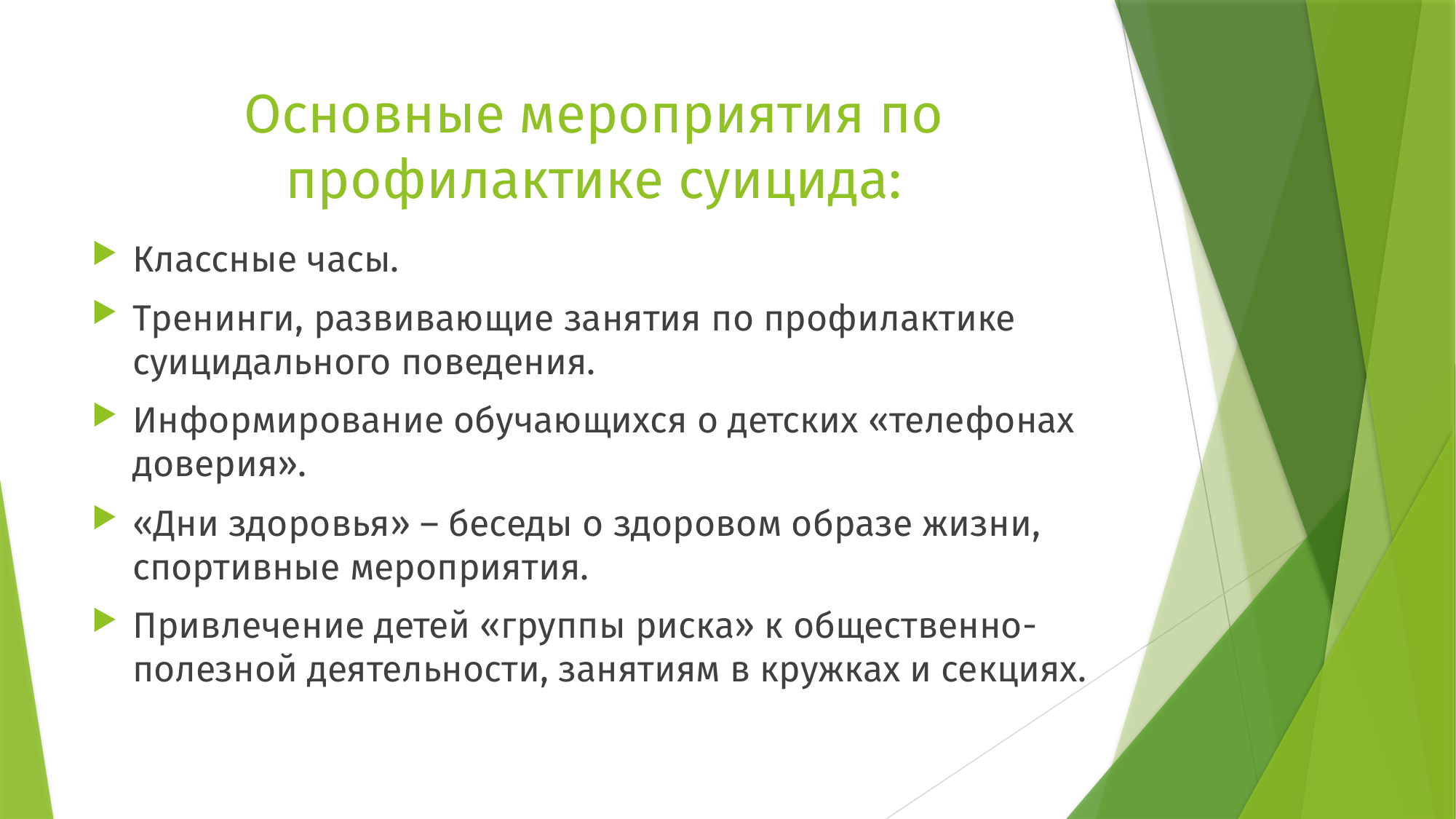

# Основные мероприятия по профилактике суицида:
Классные часы.
Тренинги, развивающие занятия по профилактике суицидального поведения.
Информирование обучающихся о детских «телефонах доверия».
«Дни здоровья» – беседы о здоровом образе жизни, спортивные мероприятия.
Привлечение детей «группы риска» к общественно-полезной деятельности, занятиям в кружках и секциях.